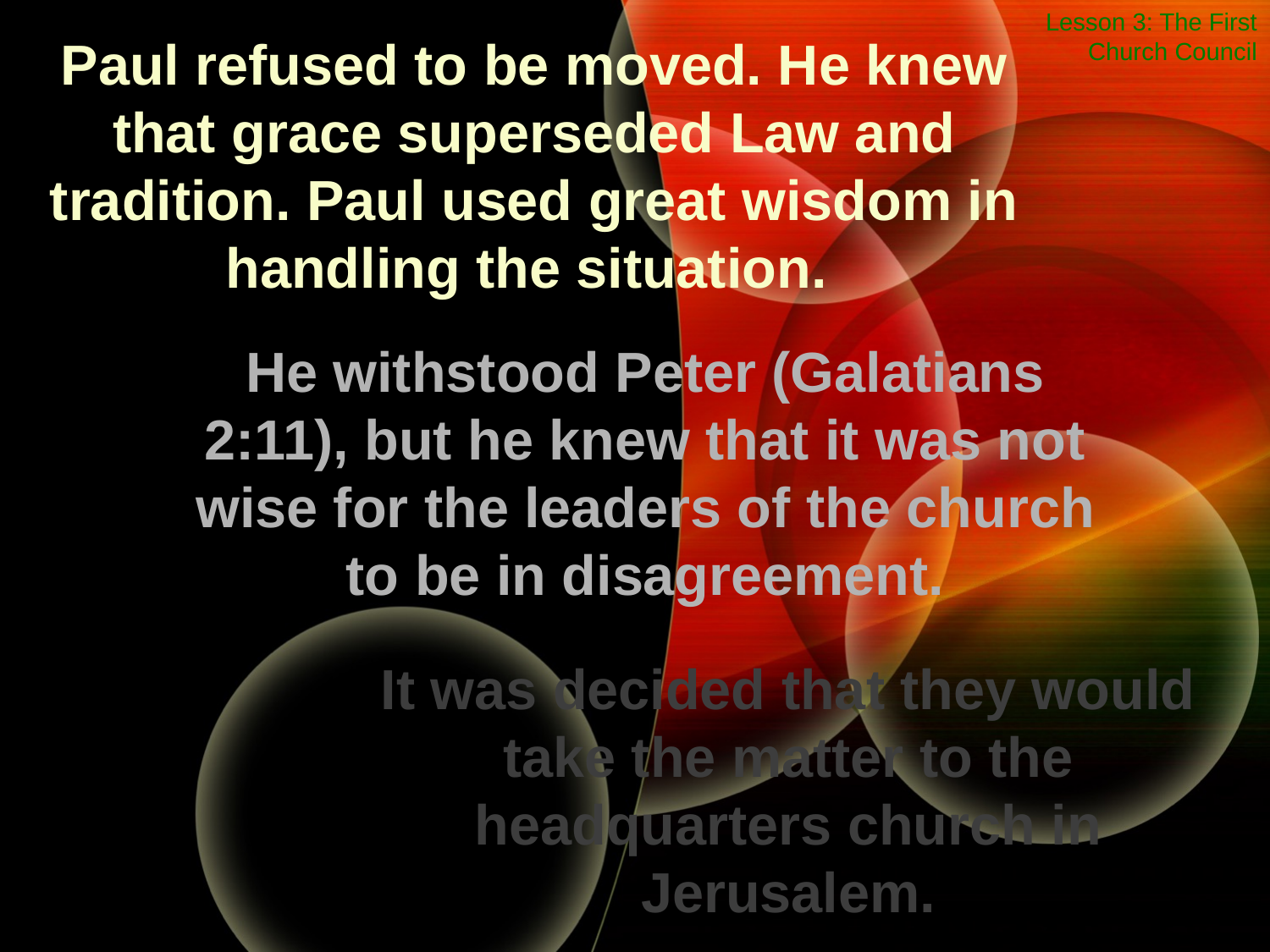

Lesson 3: The First Church Council
Paul refused to be moved. He knew that grace superseded Law and tradition. Paul used great wisdom in handling the situation.
He withstood Peter (Galatians 2:11), but he knew that it was not wise for the leaders of the church to be in disagreement.
It was decided that they would take the matter to the headquarters church in
Jerusalem.